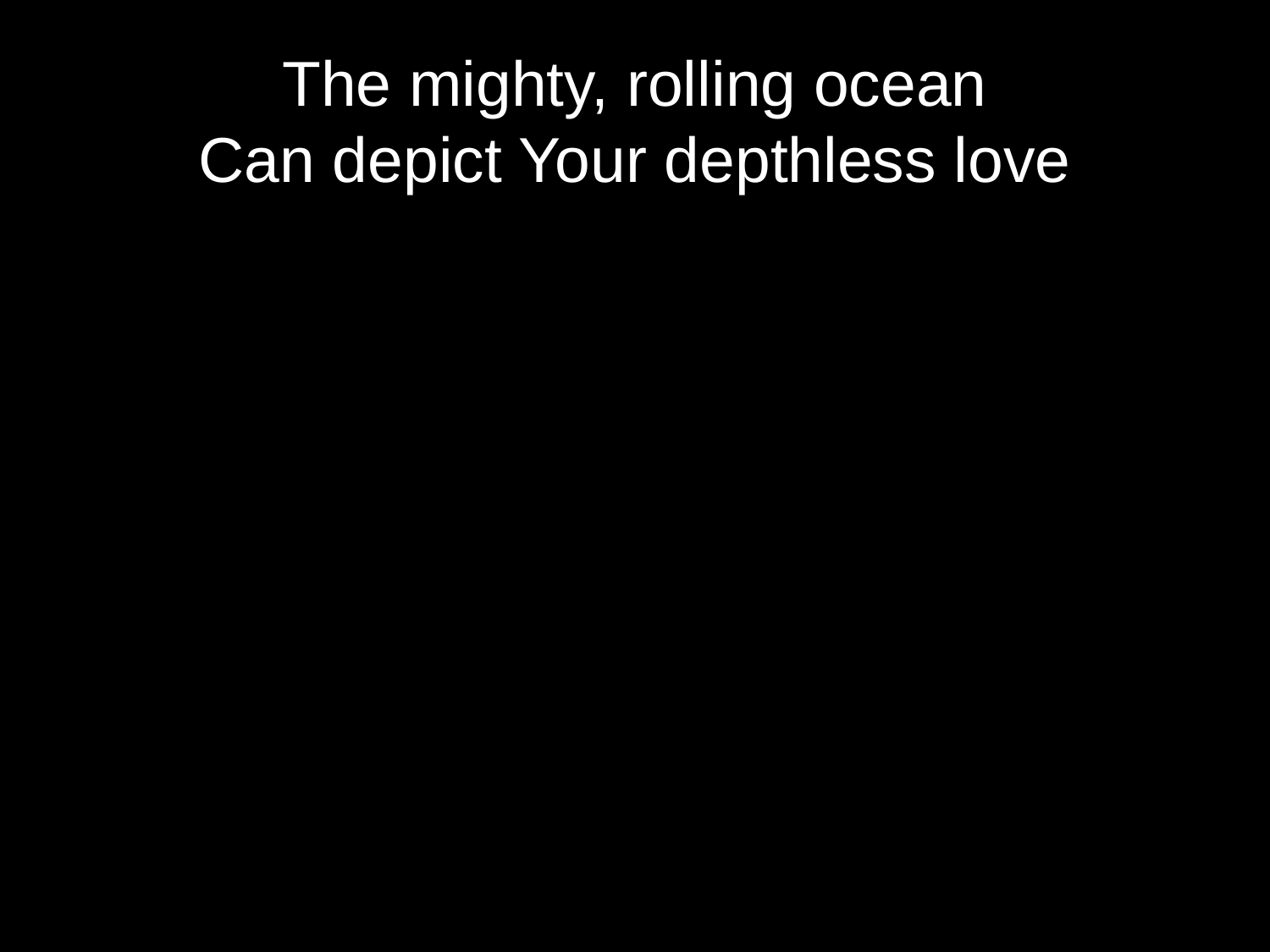

The mighty, rolling ocean
Can depict Your depthless love